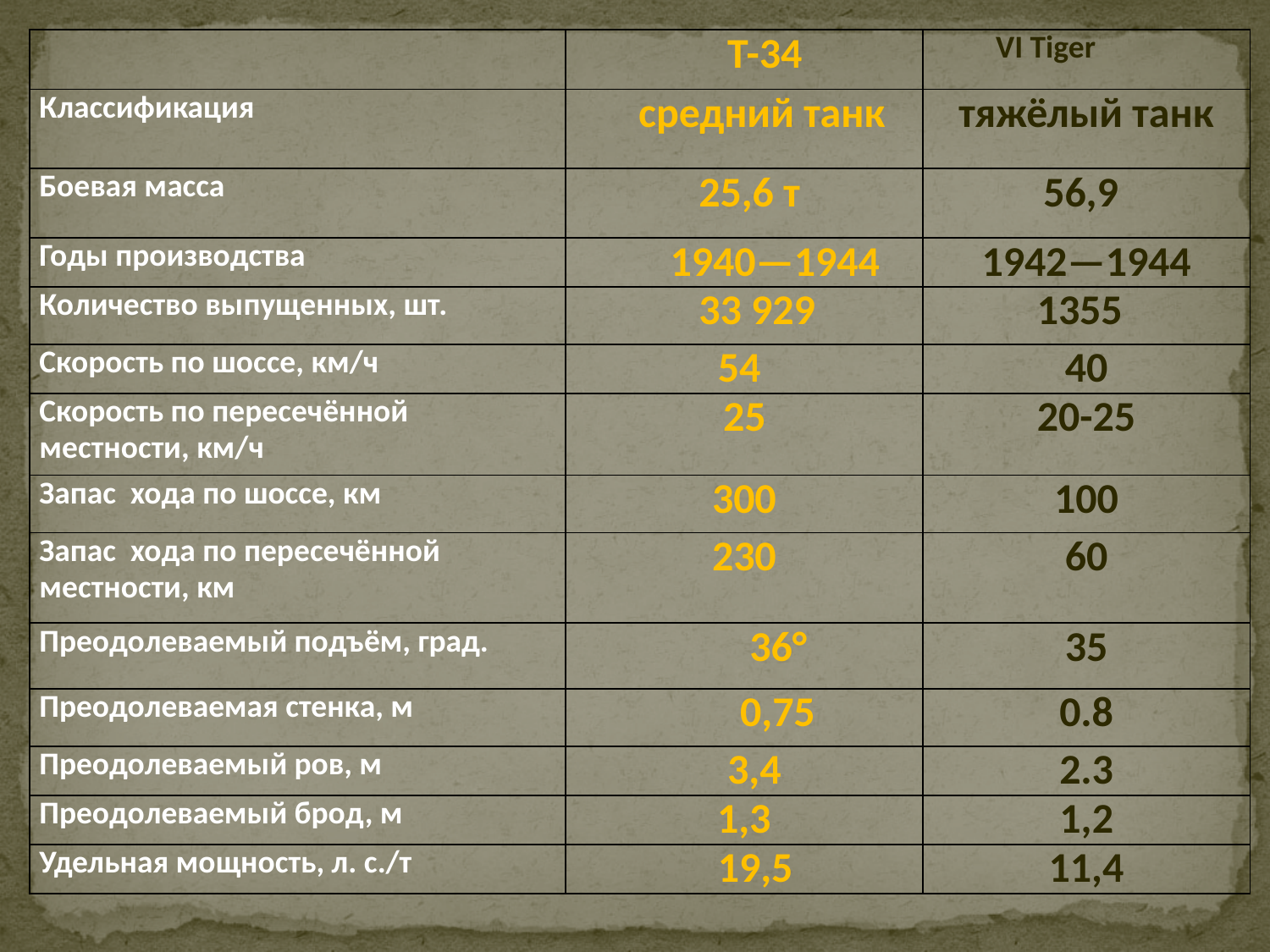

#
|  | Т-34 | VI Tiger |
| --- | --- | --- |
| Классификация | средний танк | тяжёлый танк |
| Боевая масса | 25,6 т | 56,9 |
| Годы производства | 1940—1944 | 1942—1944 |
| Количество выпущенных, шт. | 33 929 | 1355 |
| Скорость по шоссе, км/ч | 54 | 40 |
| Скорость по пересечённой местности, км/ч | 25 | 20-25 |
| Запас хода по шоссе, км | 300 | 100 |
| Запас хода по пересечённой местности, км | 230 | 60 |
| Преодолеваемый подъём, град. | 36° | 35 |
| Преодолеваемая стенка, м | 0,75 | 0.8 |
| Преодолеваемый ров, м | 3,4 | 2.3 |
| Преодолеваемый брод, м | 1,3 | 1,2 |
| Удельная мощность, л. с./т | 19,5 | 11,4 |